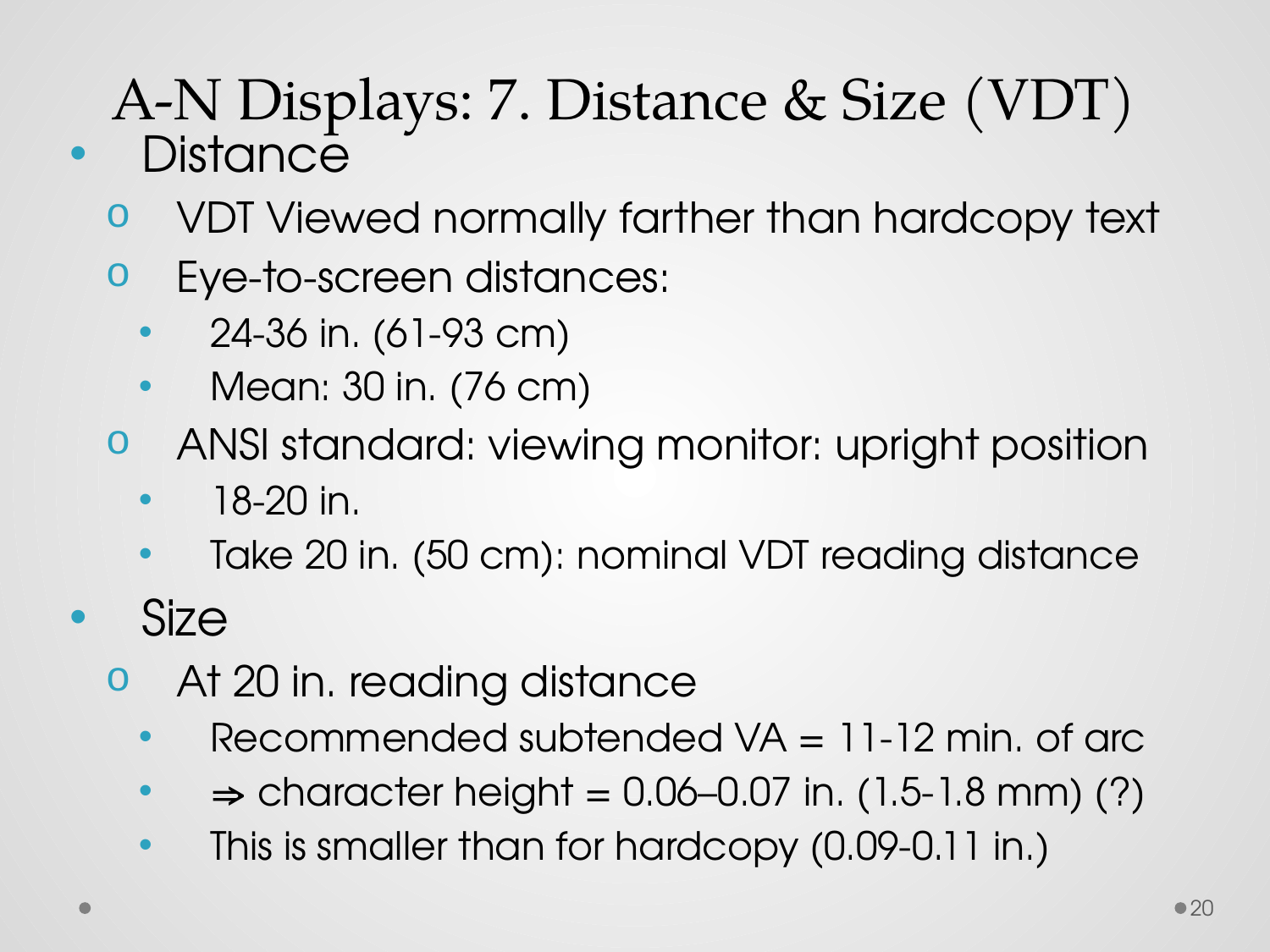

# A-N Displays: 7. Distance & Size (VDT)

Distance
VDT Viewed normally farther than hardcopy text
Eye-to-screen distances:
24-36 in. (61-93 cm)
Mean: 30 in. (76 cm)
ANSI standard: viewing monitor: upright position
18-20 in.
Take 20 in. (50 cm): nominal VDT reading distance
Size
At 20 in. reading distance
Recommended subtended VA = 11-12 min. of arc
⇒ character height = 0.06–0.07 in. (1.5-1.8 mm) (?)
This is smaller than for hardcopy (0.09-0.11 in.)
20